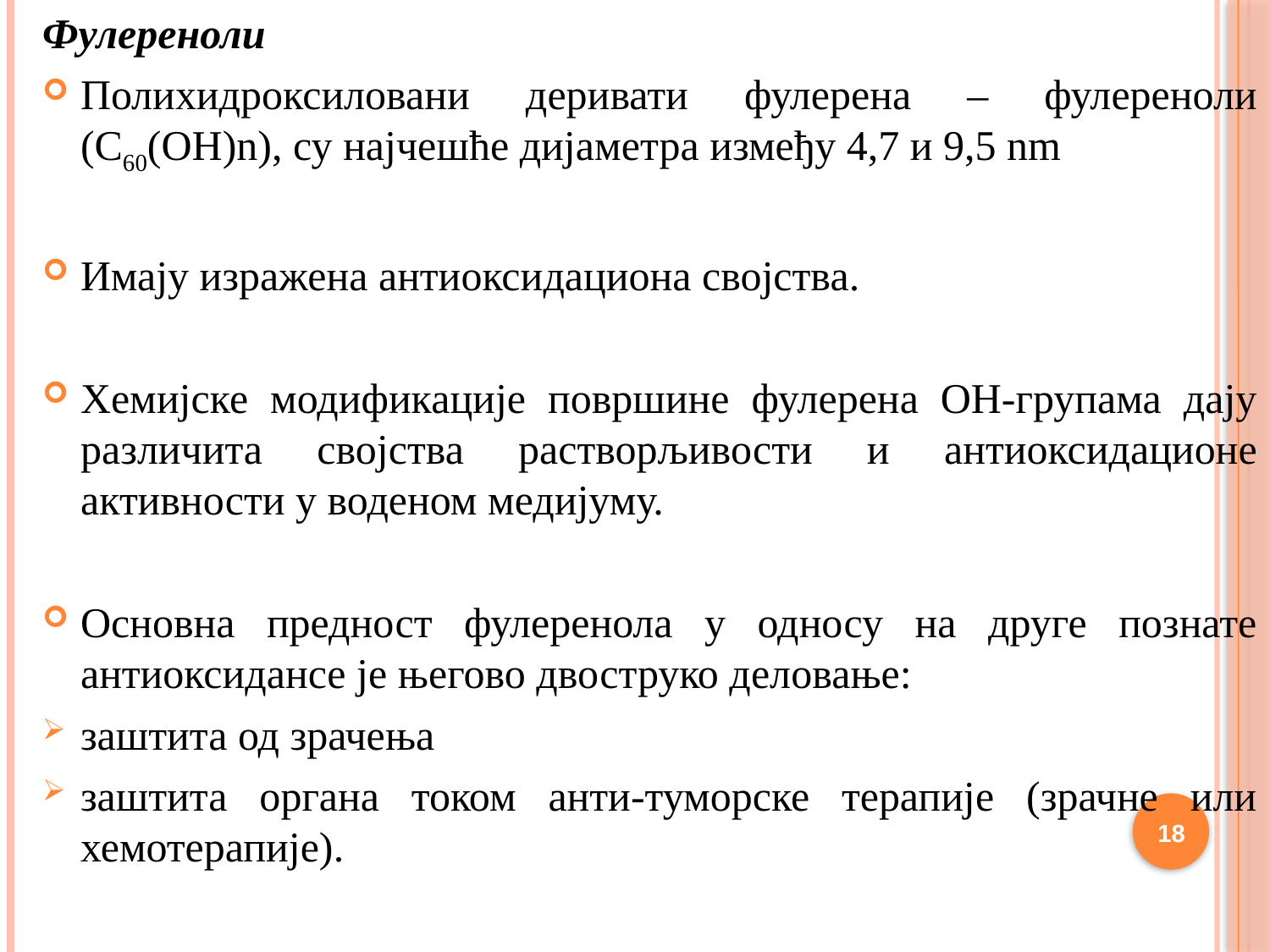

Фулереноли
Полихидроксиловани деривати фулерена – фулереноли (C60(OH)n), су најчешће дијаметра између 4,7 и 9,5 nm

Имају изражена антиоксидациона својства.

Хемијске модификације површине фулерена OH-групама дају различита својства растворљивости и антиоксидационе активности у воденом медијуму.

Основна предност фулеренола у односу на друге познате антиоксидансе је његово двоструко деловање:
заштита од зрачења
заштита органа током анти-туморске терапије (зрачне или хемотерапије).

18